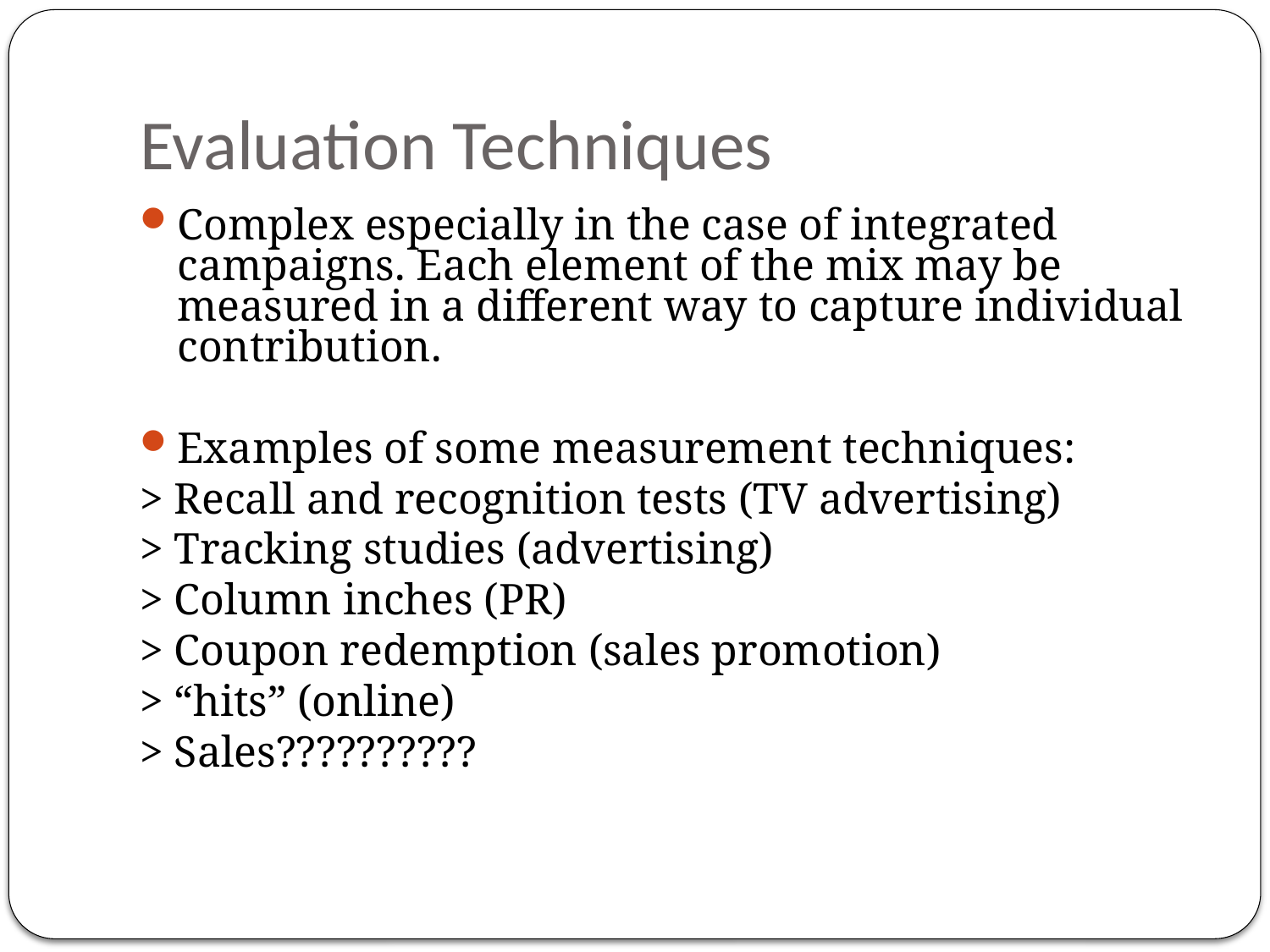

# Evaluation Techniques
Complex especially in the case of integrated campaigns. Each element of the mix may be measured in a different way to capture individual contribution.

Examples of some measurement techniques:
> Recall and recognition tests (TV advertising)
> Tracking studies (advertising)
> Column inches (PR)
> Coupon redemption (sales promotion)
> “hits” (online)
> Sales??????????